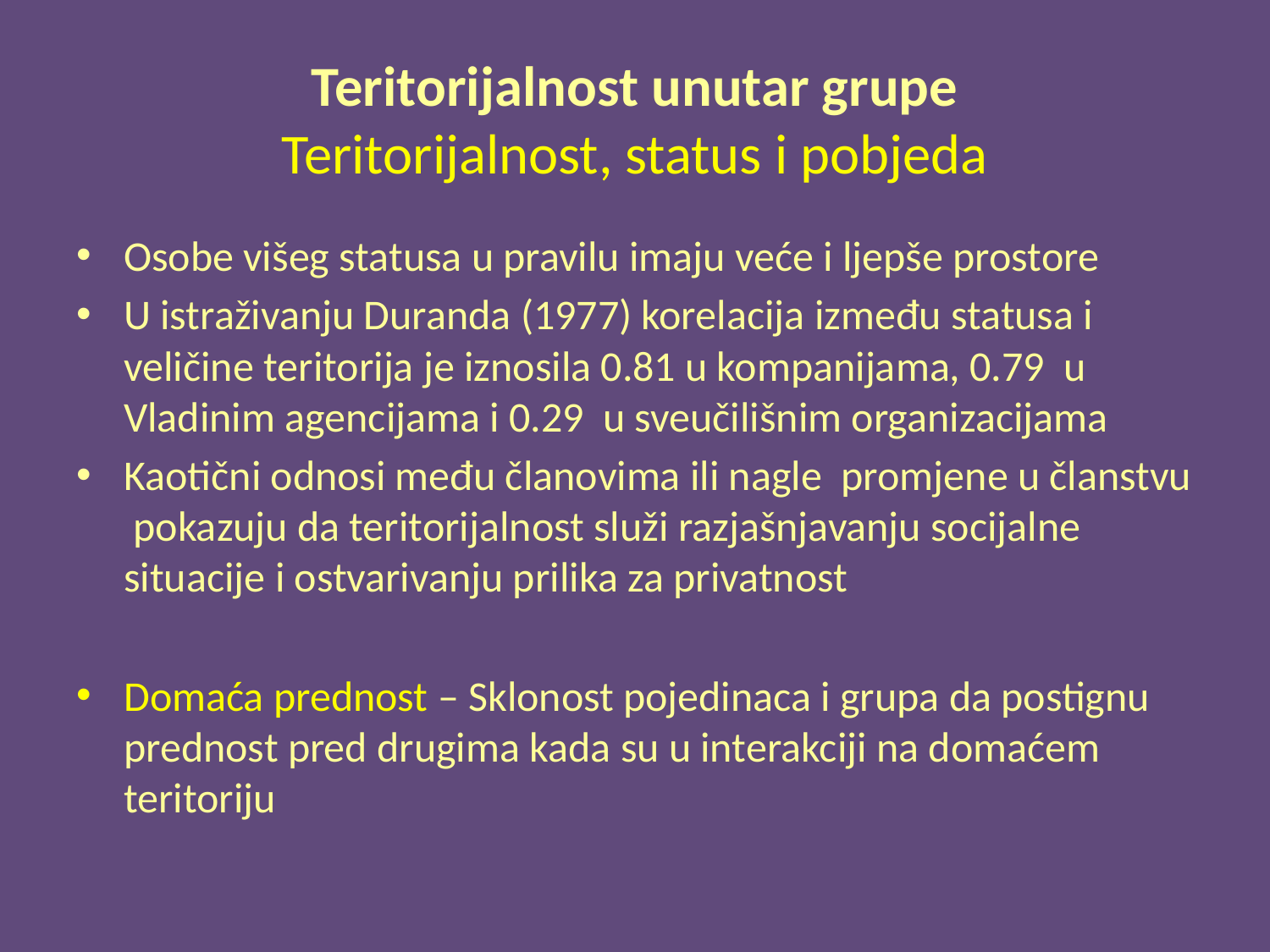

# Teritorijalnost unutar grupe Teritorijalnost, status i pobjeda
Osobe višeg statusa u pravilu imaju veće i ljepše prostore
U istraživanju Duranda (1977) korelacija između statusa i veličine teritorija je iznosila 0.81 u kompanijama, 0.79  u Vladinim agencijama i 0.29  u sveučilišnim organizacijama
Kaotični odnosi među članovima ili nagle  promjene u članstvu  pokazuju da teritorijalnost služi razjašnjavanju socijalne situacije i ostvarivanju prilika za privatnost

Domaća prednost – Sklonost pojedinaca i grupa da postignu prednost pred drugima kada su u interakciji na domaćem teritoriju